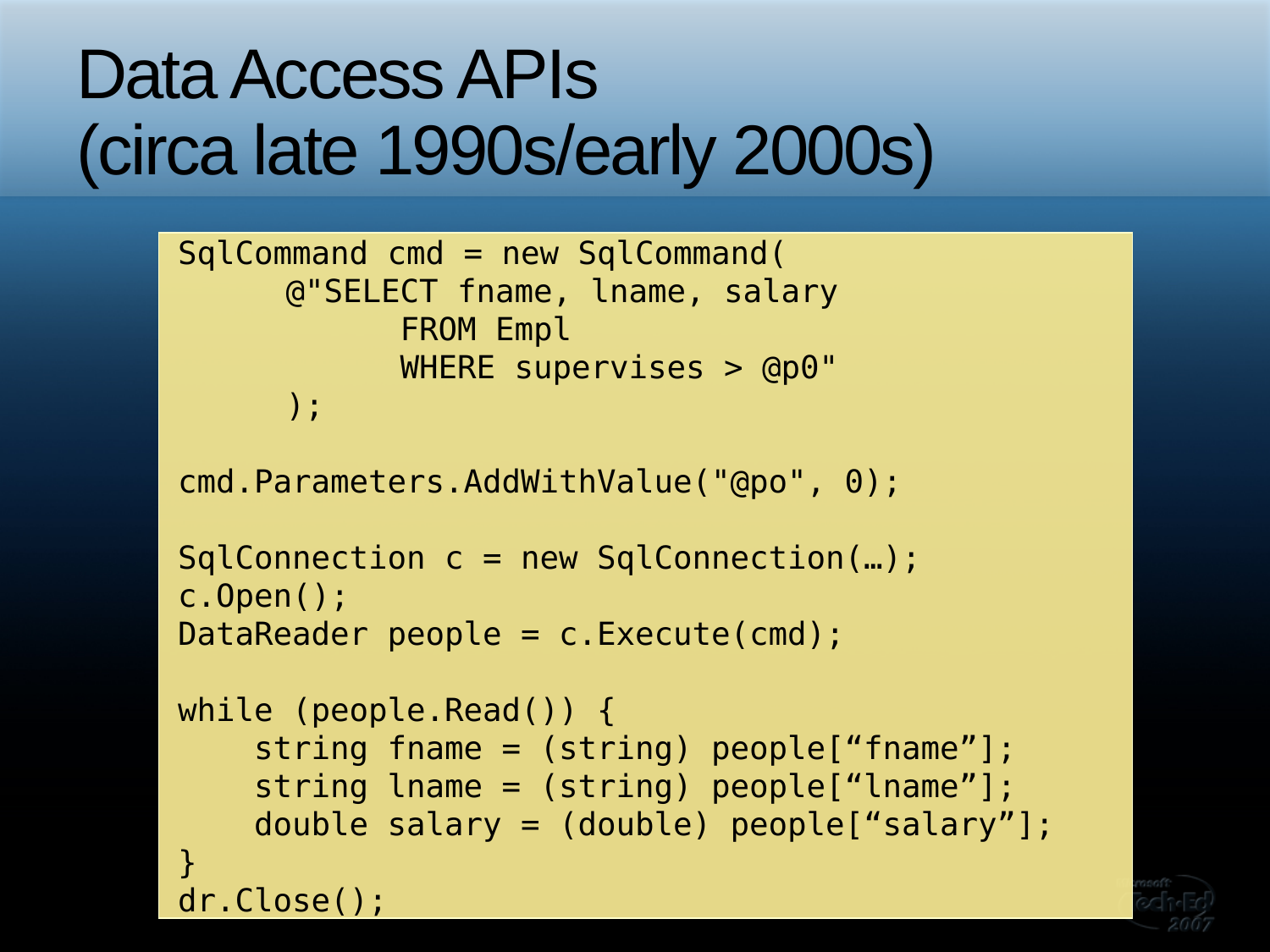

# Data Access APIs (circa late 1990s/early 2000s)
 SqlCommand cmd = new SqlCommand(
 	@"SELECT fname, lname, salary
	      FROM Empl
 	      WHERE supervises > @p0"
	);

 cmd.Parameters.AddWithValue("@po", 0);

 SqlConnection c = new SqlConnection(…);
 c.Open();
 DataReader people = c.Execute(cmd);

 while (people.Read()) {
     string fname = (string) people[“fname”];
     string lname = (string) people[“lname”];
     double salary = (double) people[“salary”];
 }
 dr.Close();